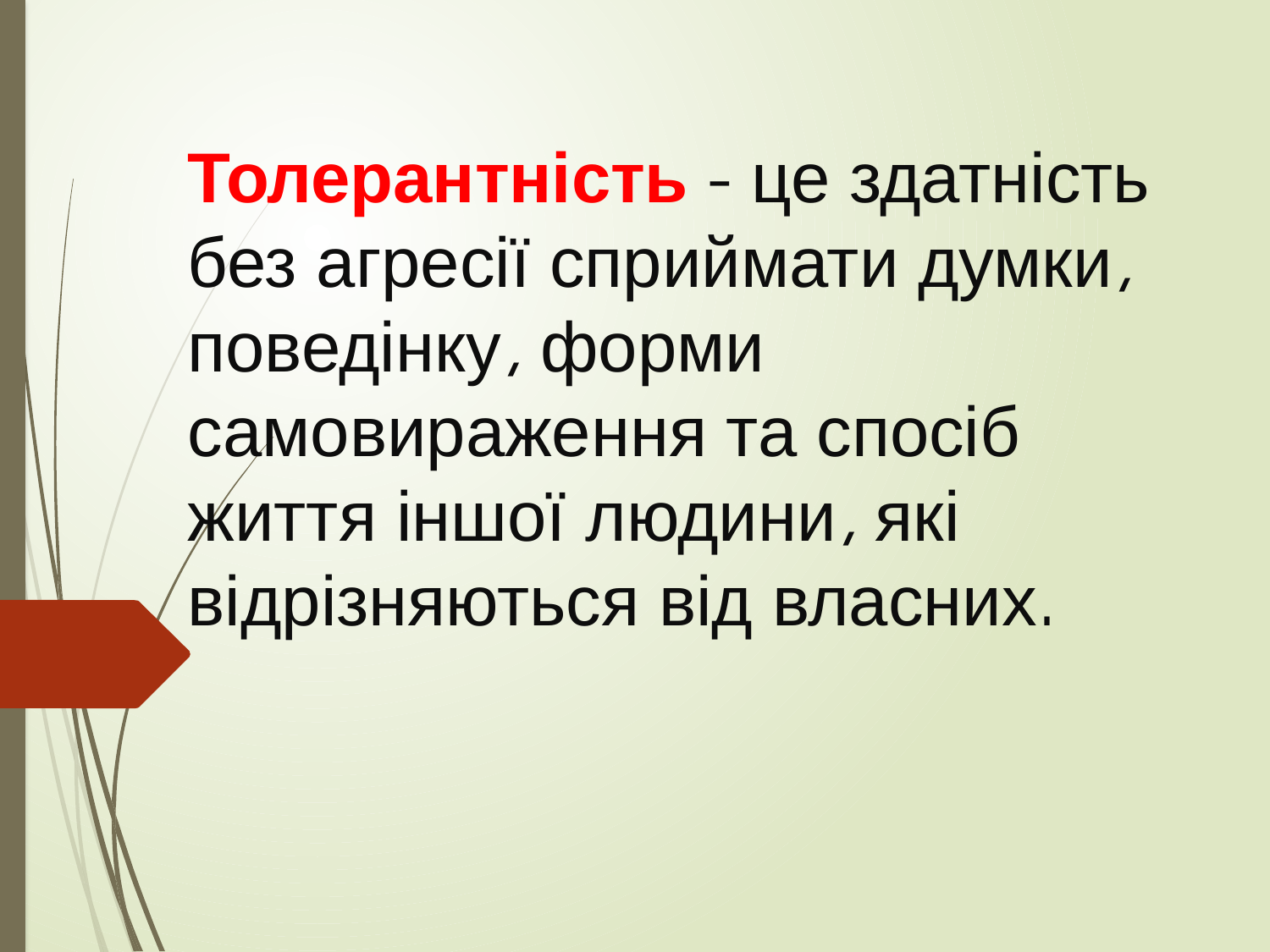

Толерантність - це здатність без агресії сприймати думки, поведінку, форми самовираження та спосіб життя іншої людини, які відрізняються від власних.